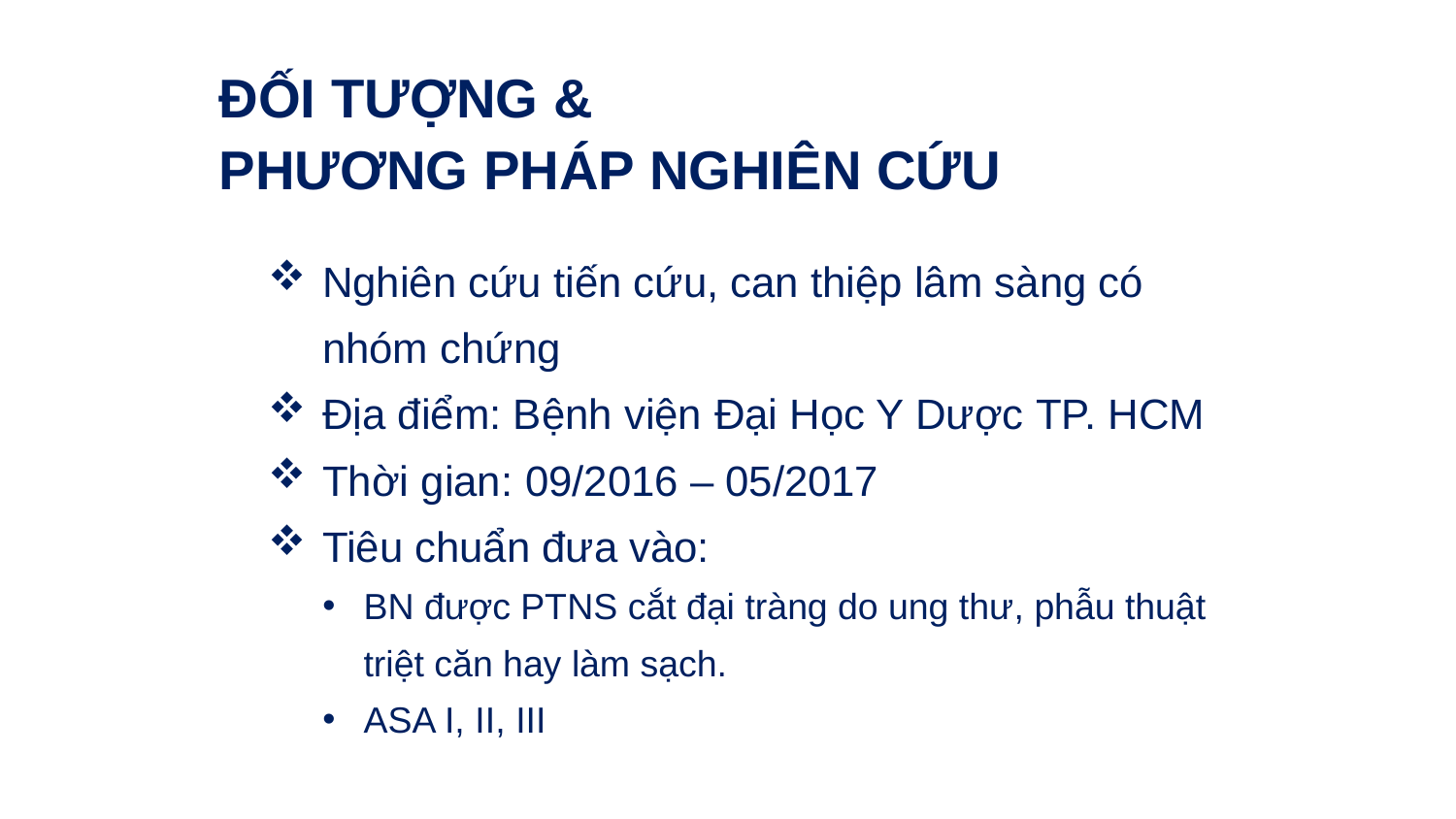

ĐỐI TƯỢNG &
PHƯƠNG PHÁP NGHIÊN CỨU
Nghiên cứu tiến cứu, can thiệp lâm sàng có nhóm chứng
Địa điểm: Bệnh viện Đại Học Y Dược TP. HCM
Thời gian: 09/2016 – 05/2017
Tiêu chuẩn đưa vào:
BN được PTNS cắt đại tràng do ung thư, phẫu thuật triệt căn hay làm sạch.
ASA I, II, III